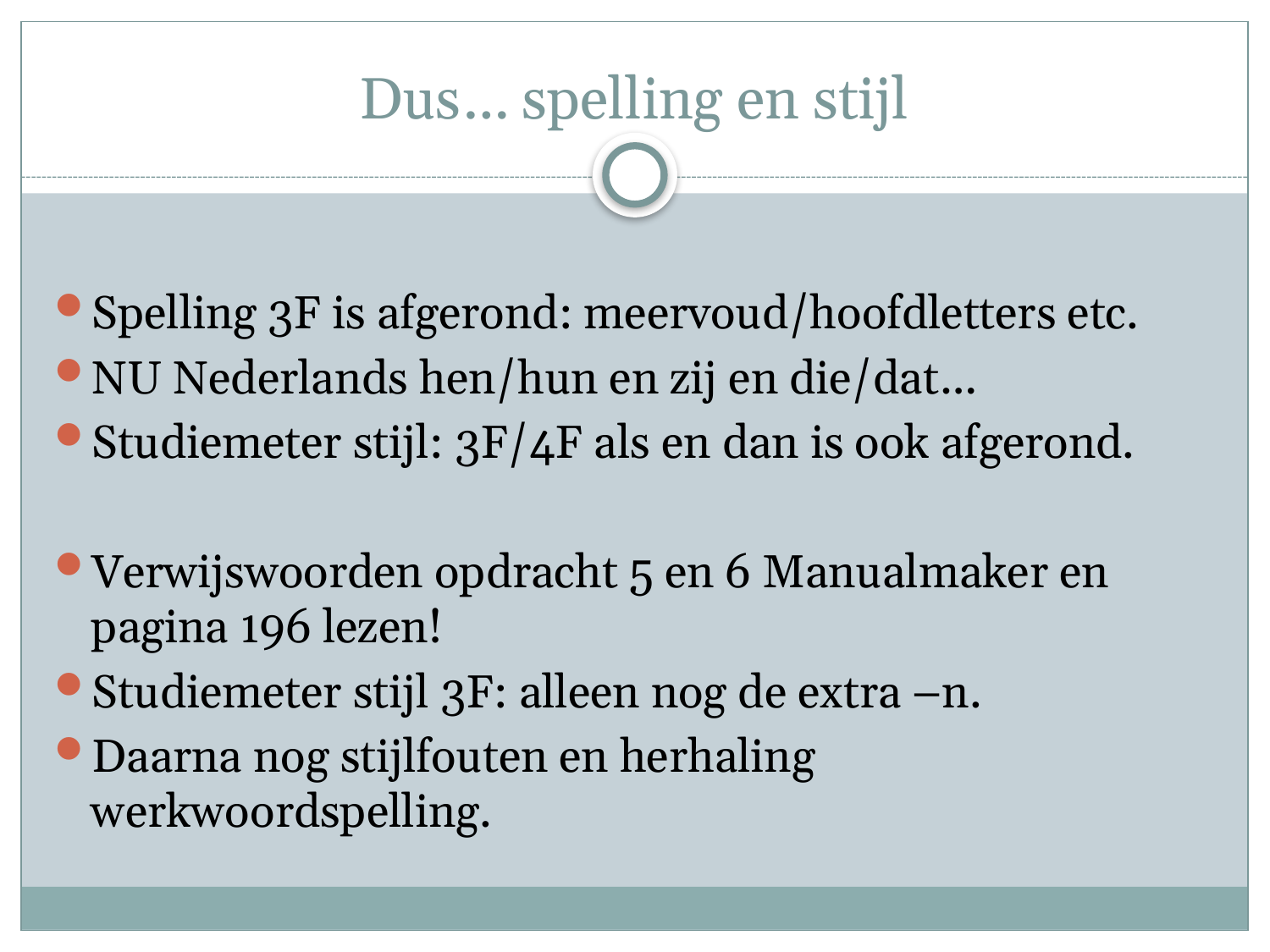

# Dus… spelling en stijl

Spelling 3F is afgerond: meervoud/hoofdletters etc.
NU Nederlands hen/hun en zij en die/dat…
Studiemeter stijl: 3F/4F als en dan is ook afgerond.

Verwijswoorden opdracht 5 en 6 Manualmaker en pagina 196 lezen!
Studiemeter stijl 3F: alleen nog de extra –n.
Daarna nog stijlfouten en herhaling werkwoordspelling.